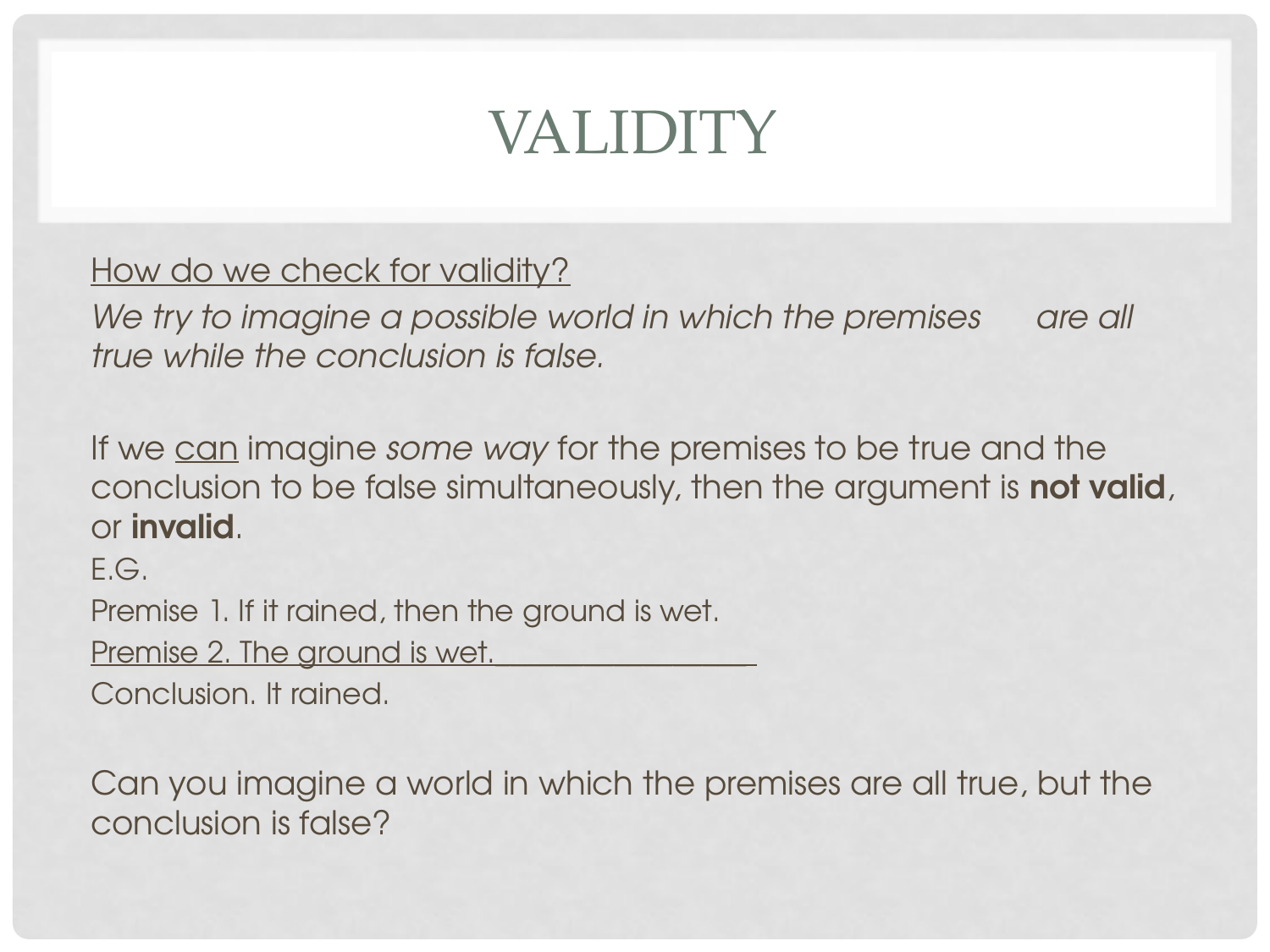

# Validity
How do we check for validity?
	We try to imagine a possible world in which the premises 	are all true while the conclusion is false.

If we can imagine some way for the premises to be true and the conclusion to be false simultaneously, then the argument is not valid, or invalid.
	E.G.
		Premise 1. If it rained, then the ground is wet.
		Premise 2. The ground is wet._________________
		Conclusion. It rained.

Can you imagine a world in which the premises are all true, but the conclusion is false?